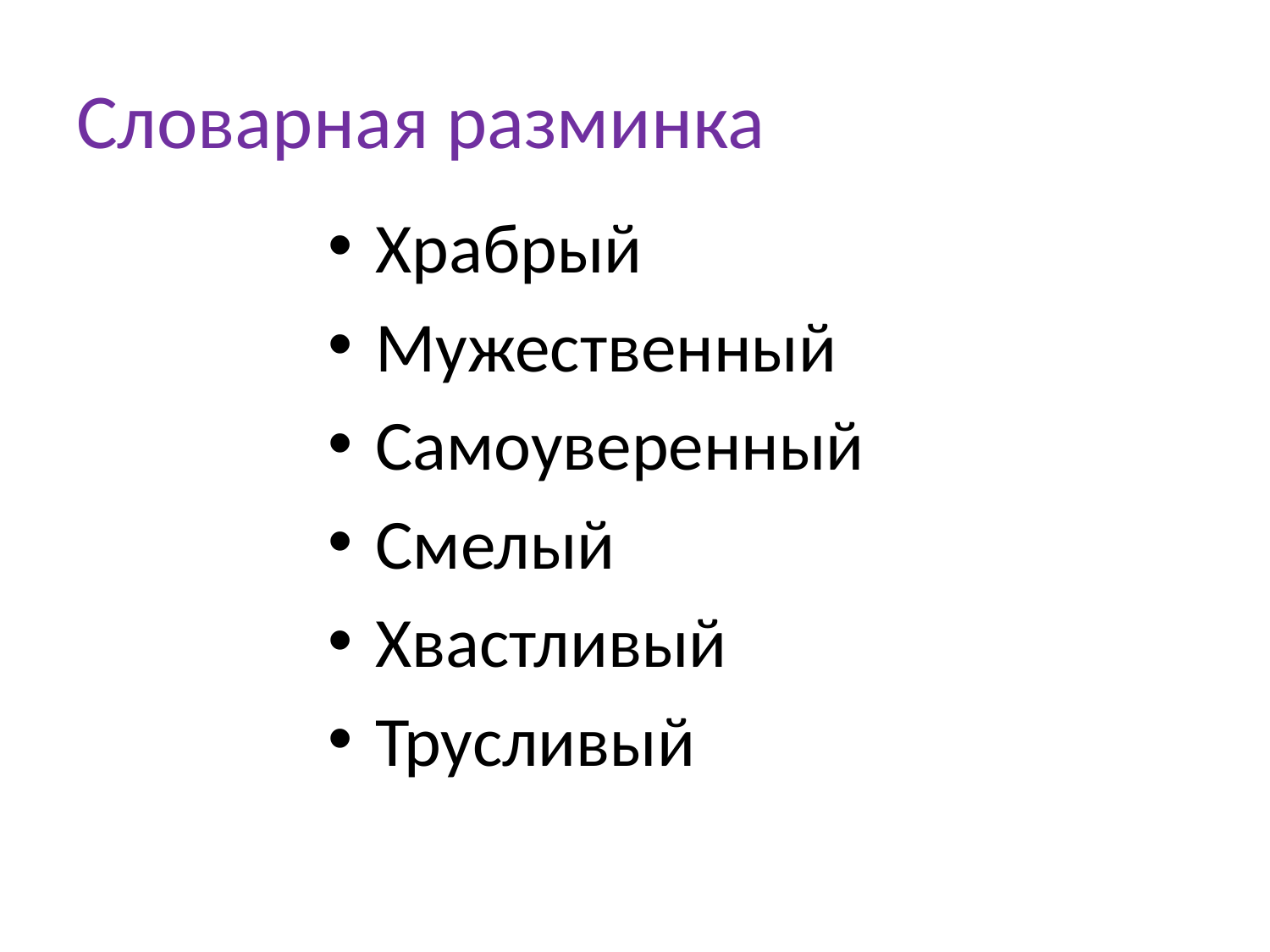

# Словарная разминка
Храбрый
Мужественный
Самоуверенный
Смелый
Хвастливый
Трусливый